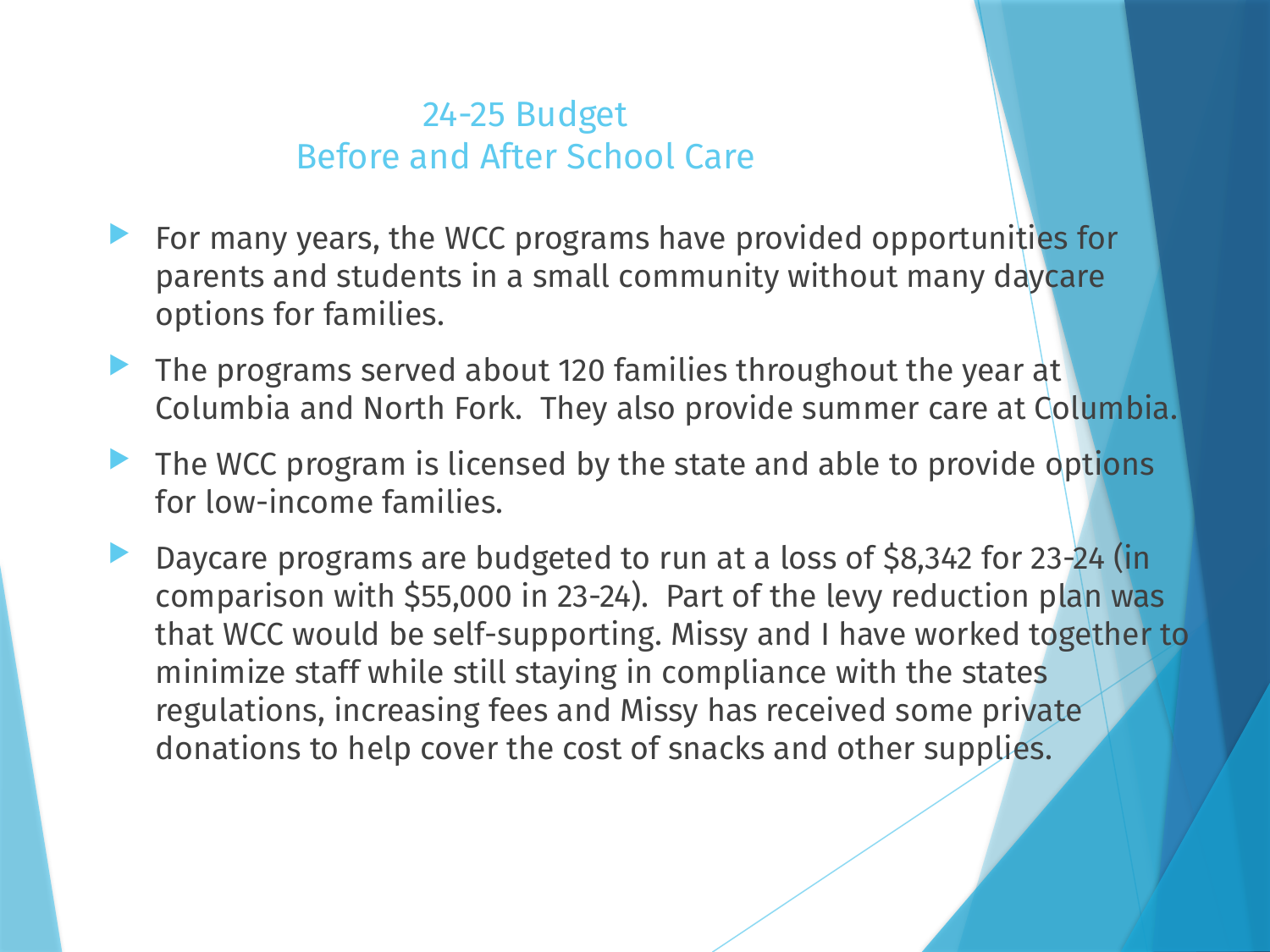

# 24-25 Budget Before and After School Care
For many years, the WCC programs have provided opportunities for parents and students in a small community without many daycare options for families.
The programs served about 120 families throughout the year at Columbia and North Fork.  They also provide summer care at Columbia.
The WCC program is licensed by the state and able to provide options for low-income families.
Daycare programs are budgeted to run at a loss of $8,342 for 23-24 (in comparison with $55,000 in 23-24).  Part of the levy reduction plan was that WCC would be self-supporting. Missy and I have worked together to minimize staff while still staying in compliance with the states regulations, increasing fees and Missy has received some private donations to help cover the cost of snacks and other supplies.